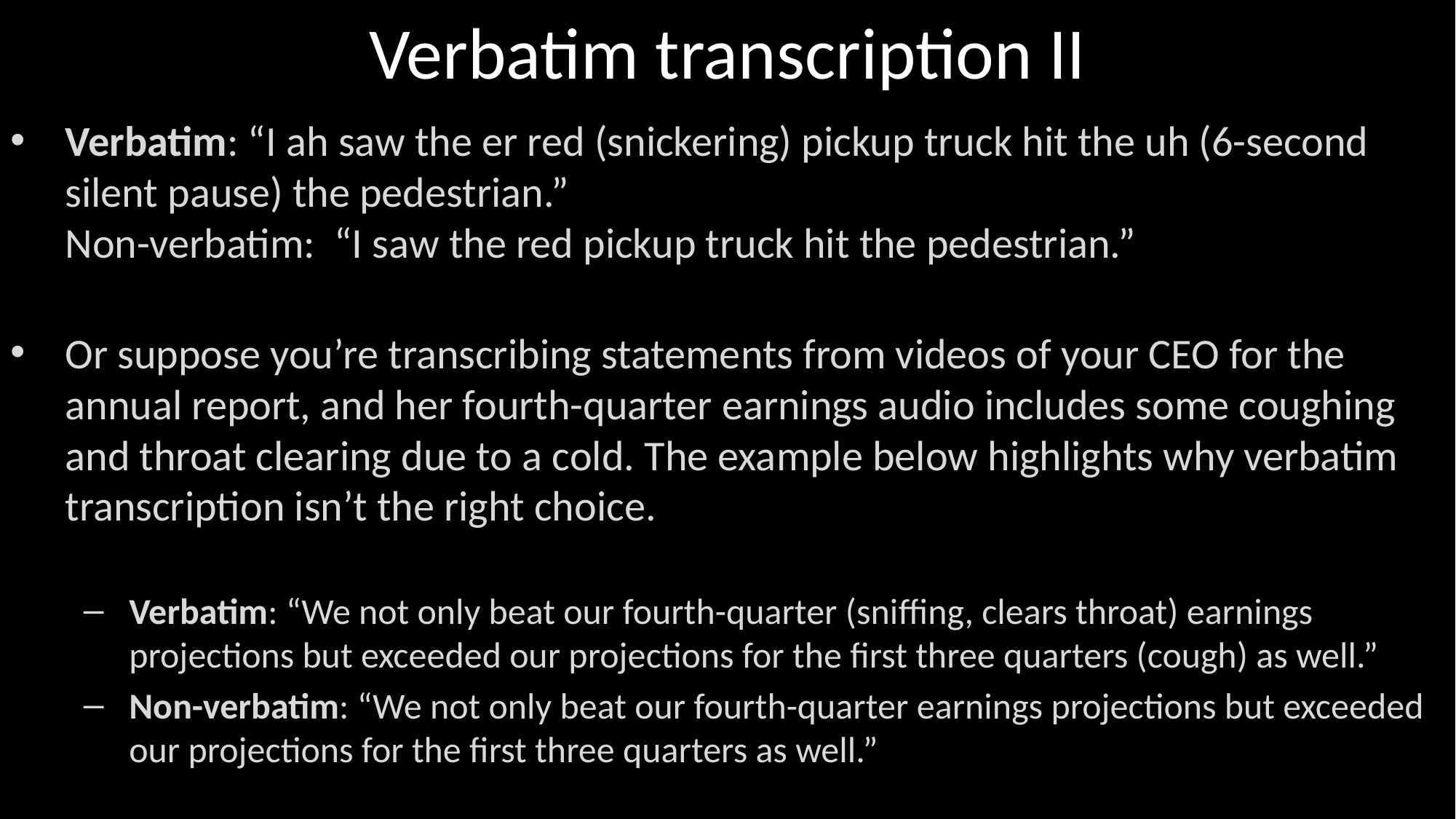

# Verbatim transcription II
Verbatim: “I ah saw the er red (snickering) pickup truck hit the uh (6-second silent pause) the pedestrian.”
Non-verbatim:  “I saw the red pickup truck hit the pedestrian.”
Or suppose you’re transcribing statements from videos of your CEO for the annual report, and her fourth-quarter earnings audio includes some coughing and throat clearing due to a cold. The example below highlights why verbatim transcription isn’t the right choice.
Verbatim: “We not only beat our fourth-quarter (sniffing, clears throat) earnings projections but exceeded our projections for the first three quarters (cough) as well.”
Non-verbatim: “We not only beat our fourth-quarter earnings projections but exceeded our projections for the first three quarters as well.”